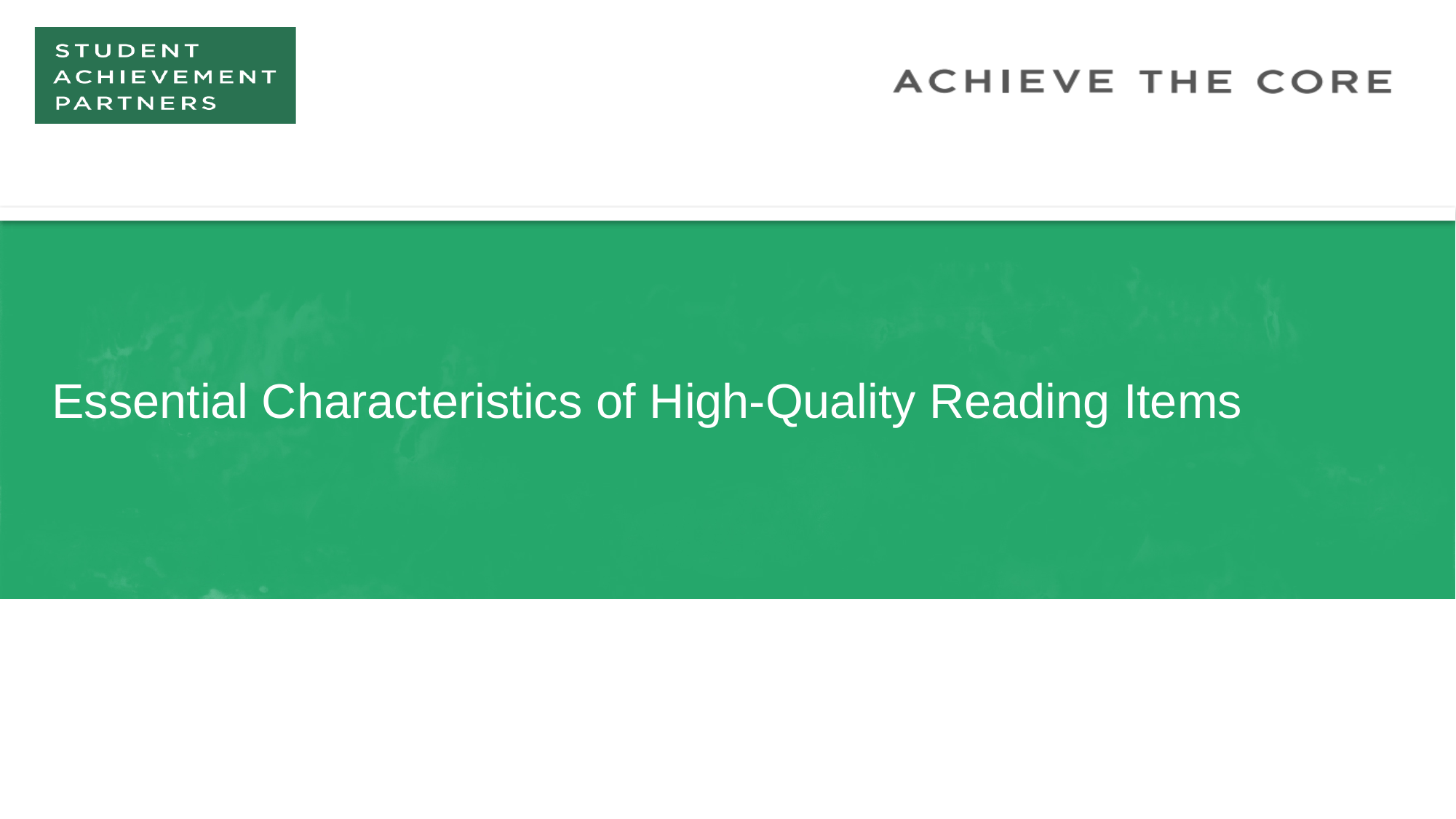

# Essential Characteristics of High-Quality Reading Items